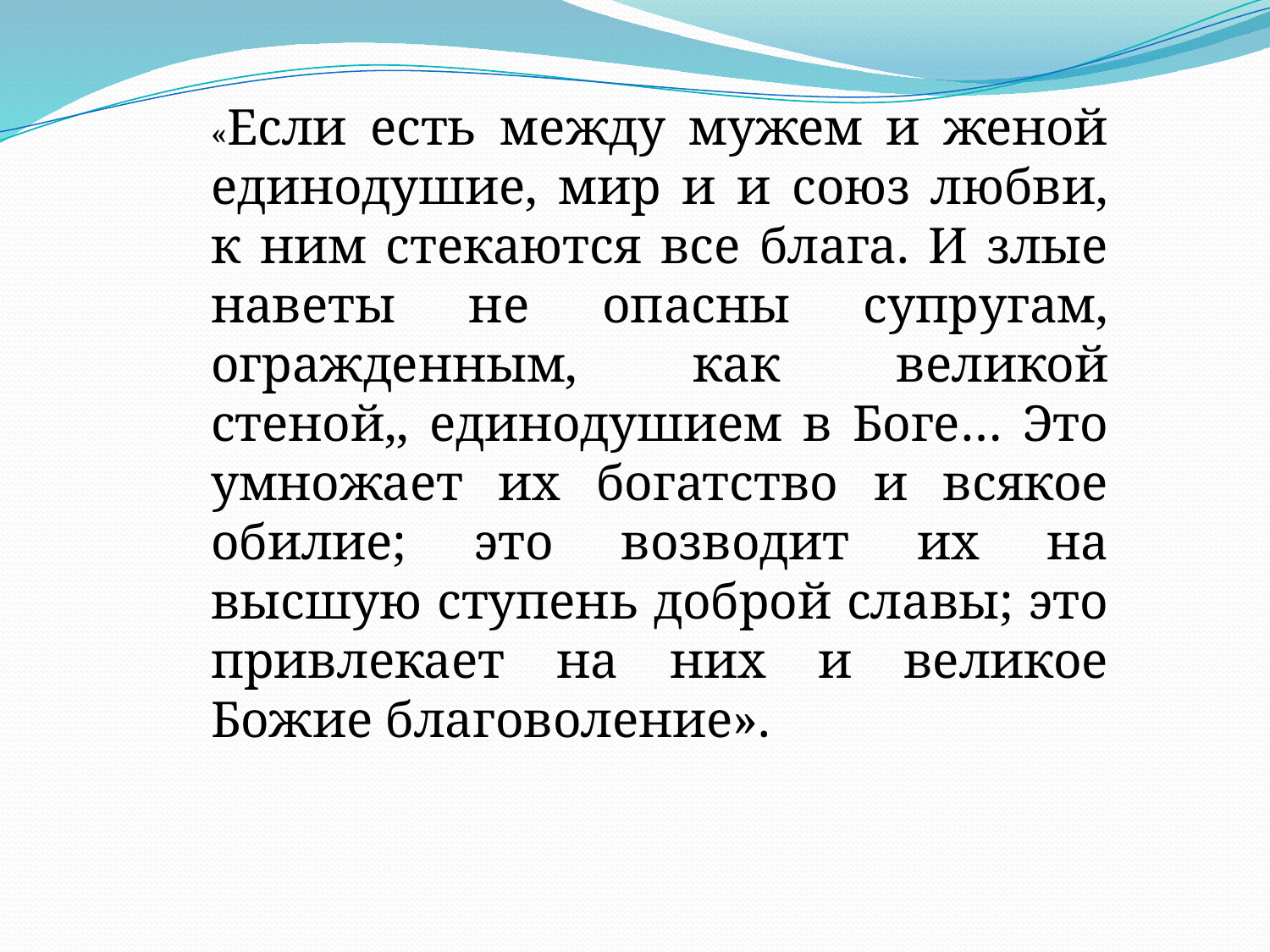

«Если есть между мужем и женой единодушие, мир и и союз любви, к ним стекаются все блага. И злые наветы не опасны супругам, огражденным, как великой стеной,, единодушием в Боге… Это умножает их богатство и всякое обилие; это возводит их на высшую ступень доброй славы; это привлекает на них и великое Божие благоволение».